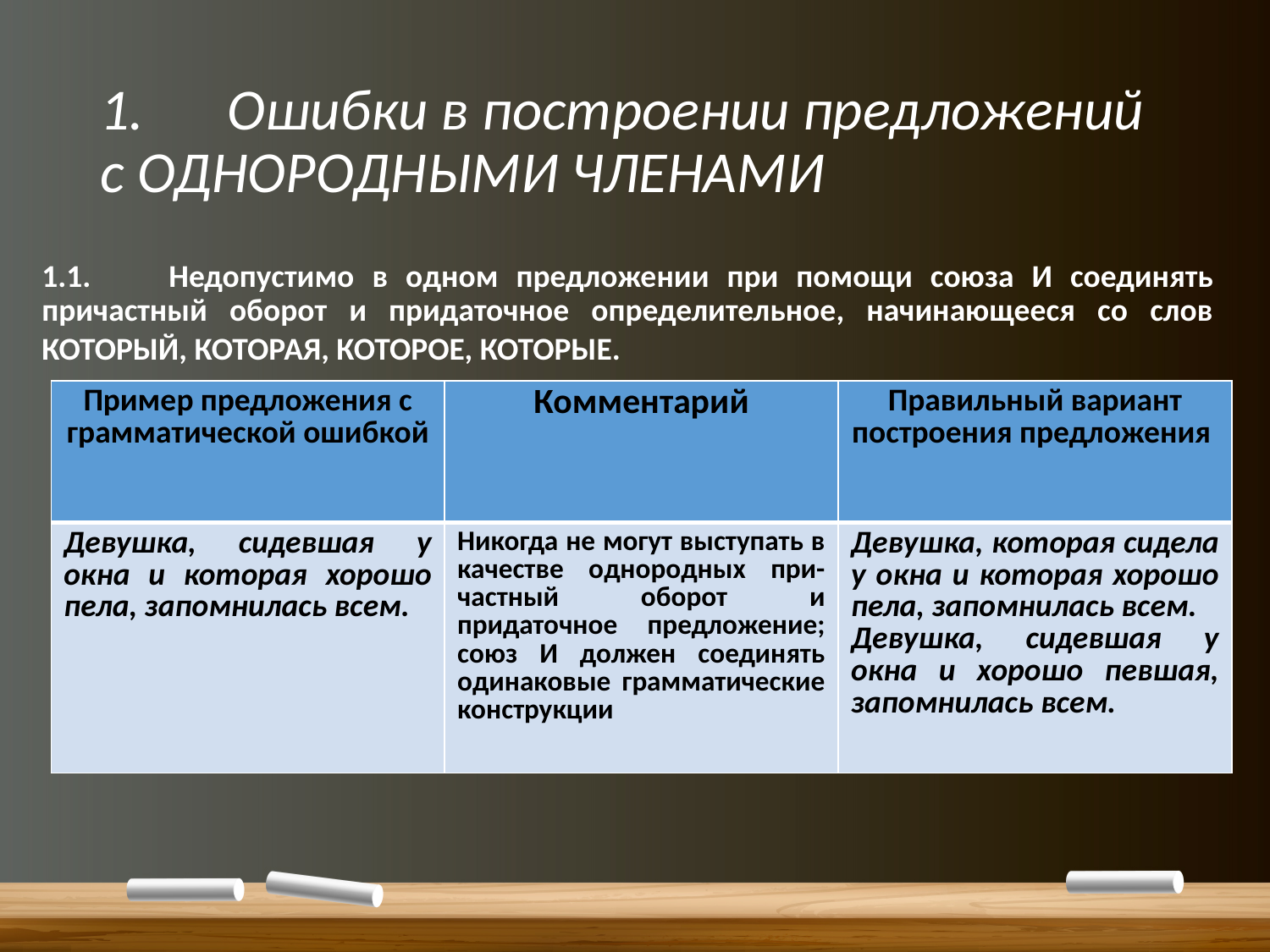

# 1.	Ошибки в построении предложений с ОДНОРОДНЫМИ ЧЛЕНАМИ
1.1.	Недопустимо в одном предложении при помощи союза И соединять причастный оборот и придаточное определительное, начинающееся со слов КОТОРЫЙ, КОТОРАЯ, КОТОРОЕ, КОТОРЫЕ.

| Пример предложения с грамматической ошибкой | Комментарий | Правильный вариант построения предложения |
| --- | --- | --- |
| Девушка, сидевшая у окна и которая хорошо пела, запомнилась всем. | Никогда не могут выступать в качестве однородных при-частный оборот и придаточное предложение; союз И должен соединять одинаковые грамматические конструкции | Девушка, которая сидела у окна и которая хорошо пела, запомнилась всем. Девушка, сидевшая у окна и хорошо певшая, запомнилась всем. |